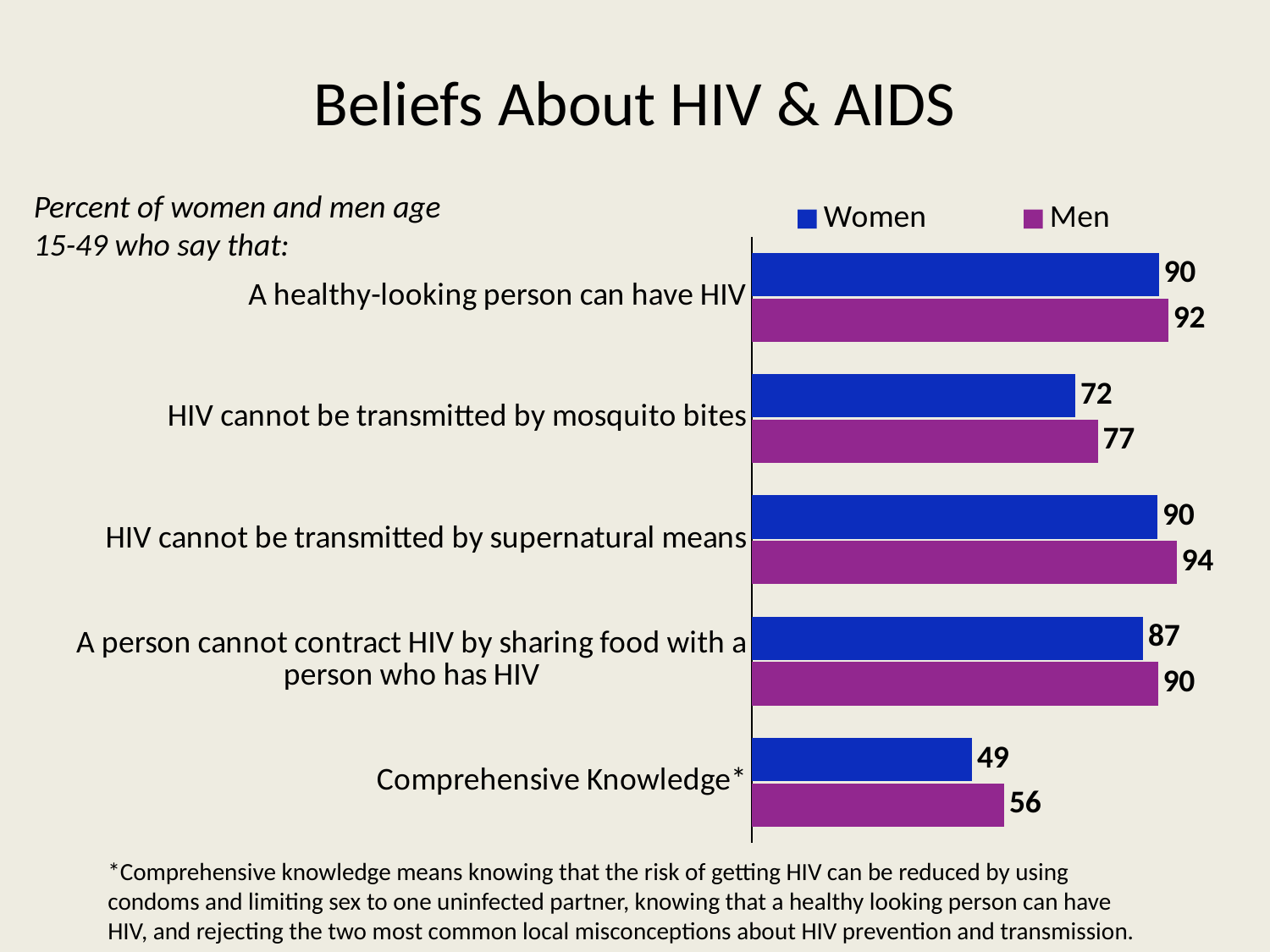

# Beliefs About HIV & AIDS

### Chart

| Category | Men | Women  |
|---|---|---|
| Comprehensive Knowledge* | 55.8 | 48.7 |
| A person cannot contract HIV by sharing food with a person who has HIV | 89.8 | 86.5 |
| HIV cannot be transmitted by supernatural means | 93.9 | 89.7 |
| HIV cannot be transmitted by mosquito bites | 76.5 | 71.5 |
| A healthy-looking person can have HIV | 92.1 | 90.0 |
Percent of women and men age 15-49 who say that:
*Comprehensive knowledge means knowing that the risk of getting HIV can be reduced by using condoms and limiting sex to one uninfected partner, knowing that a healthy looking person can have HIV, and rejecting the two most common local misconceptions about HIV prevention and transmission.